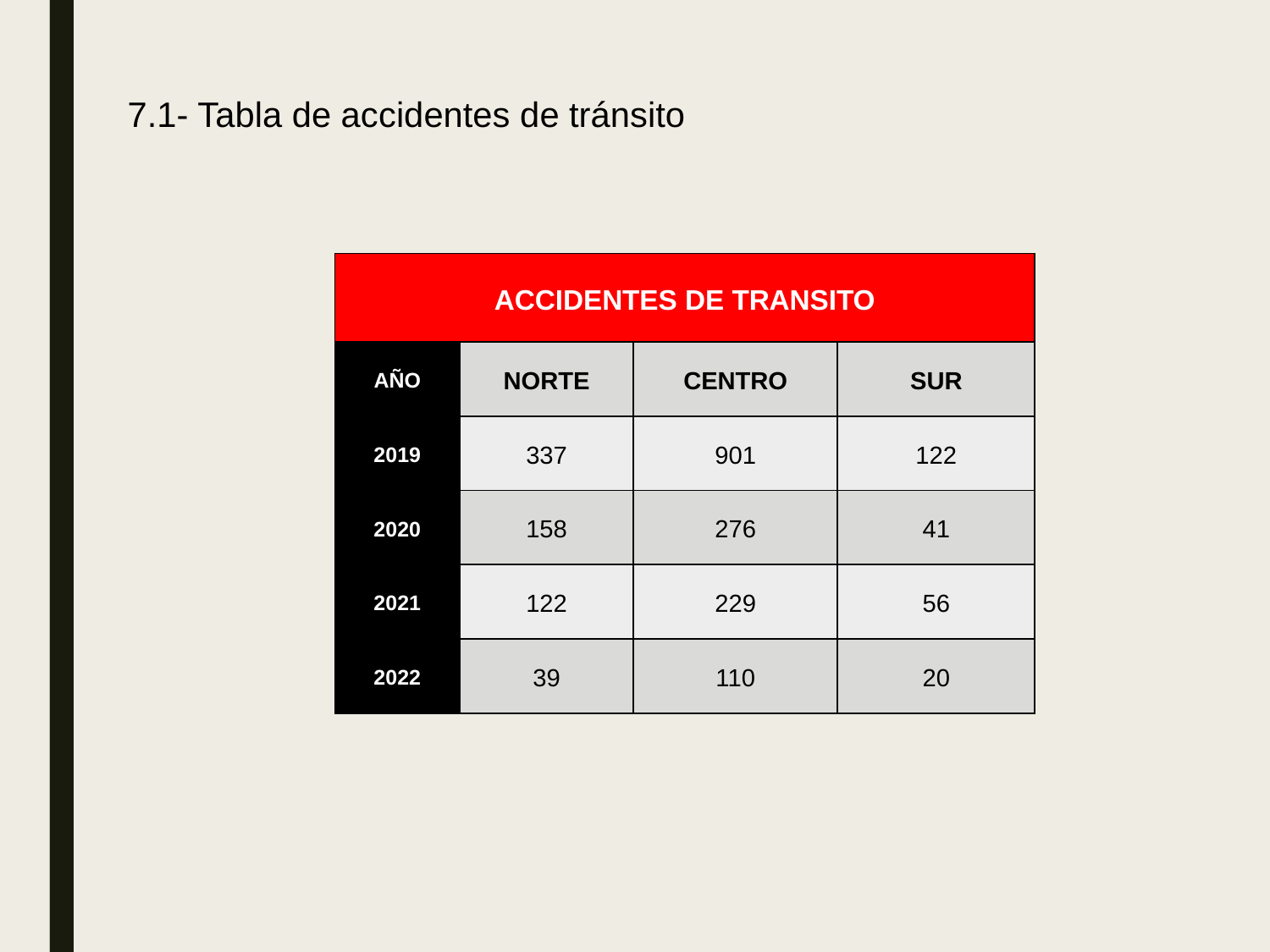

7.1- Tabla de accidentes de tránsito

| ACCIDENTES DE TRANSITO |  |  |  |
| --- | --- | --- | --- |
| AÑO | NORTE | CENTRO | SUR |
| 2019 | 337 | 901 | 122 |
| 2020 | 158 | 276 | 41 |
| 2021 | 122 | 229 | 56 |
| 2022 | 39 | 110 | 20 |